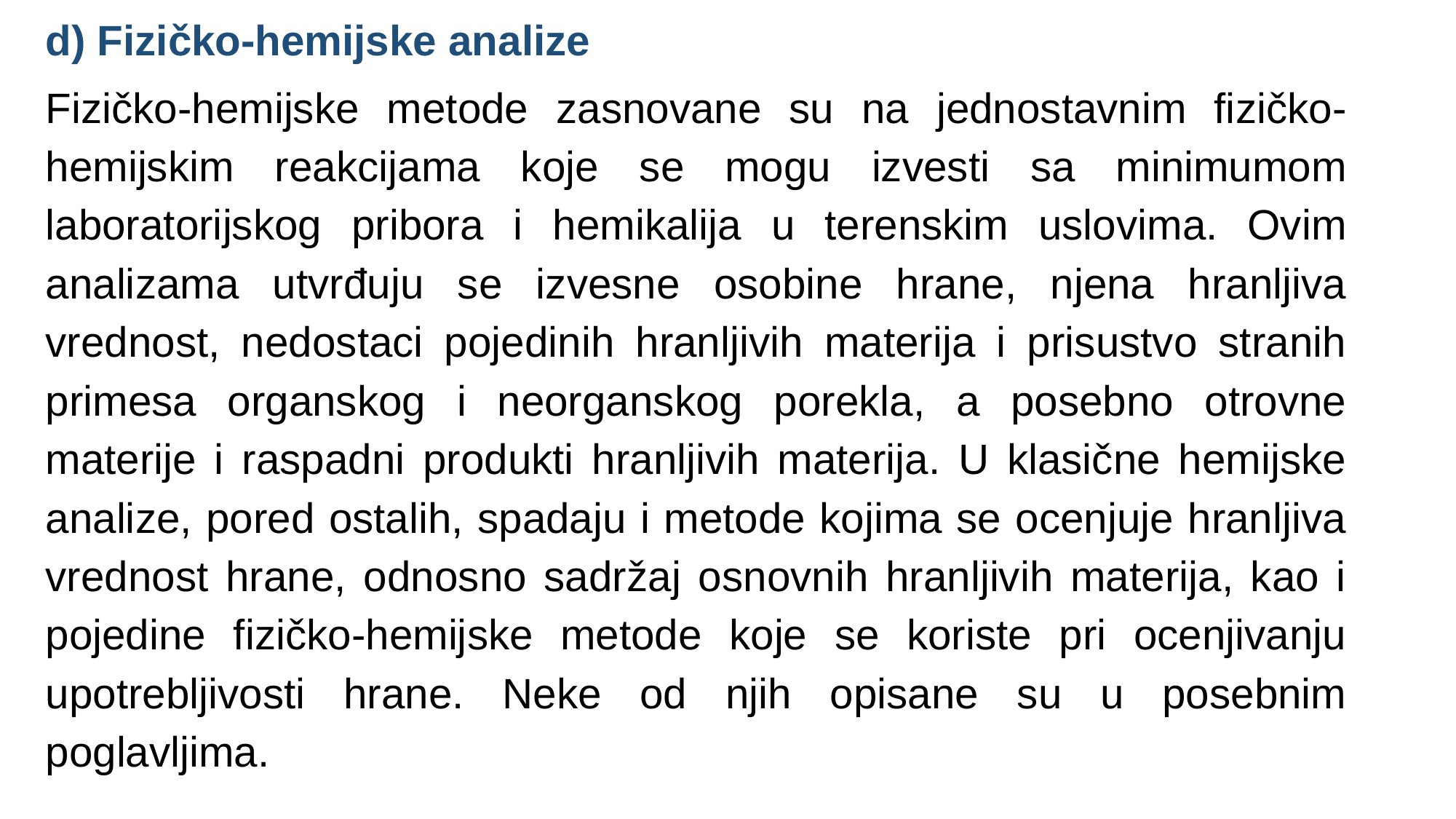

d) Fizičko-hemijske analize
Fizičko-hemijske metode zasnovane su na jednostavnim fizičko-hemijskim reakcijama koje se mogu izvesti sa minimumom laboratorijskog pribora i hemikalija u terenskim uslovima. Ovim analizama utvrđuju se izvesne osobine hrane, njena hranljiva vrednost, nedostaci pojedinih hranljivih materija i prisustvo stranih primesa organskog i neorganskog porekla, a posebno otrovne materije i raspadni produkti hranljivih materija. U klasične hemijske analize, pored ostalih, spadaju i metode kojima se ocenjuje hranljiva vrednost hrane, odnosno sadržaj osnovnih hranljivih materija, kao i pojedine fizičko-hemijske metode koje se koriste pri ocenjivanju upotrebljivosti hrane. Neke od njih opisane su u posebnim poglavljima.